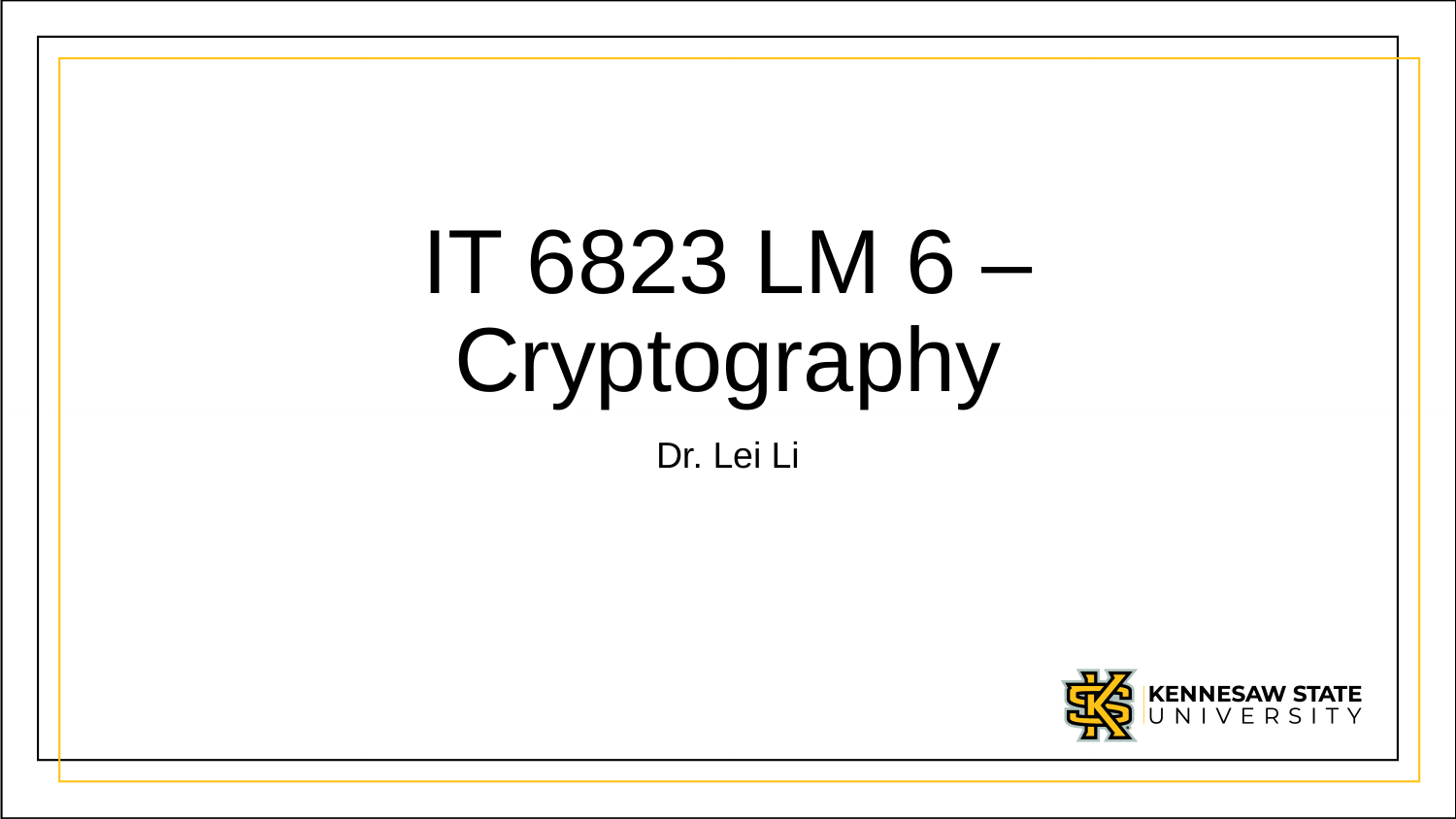

# IT 6823 LM 6 – Cryptography
Dr. Lei Li